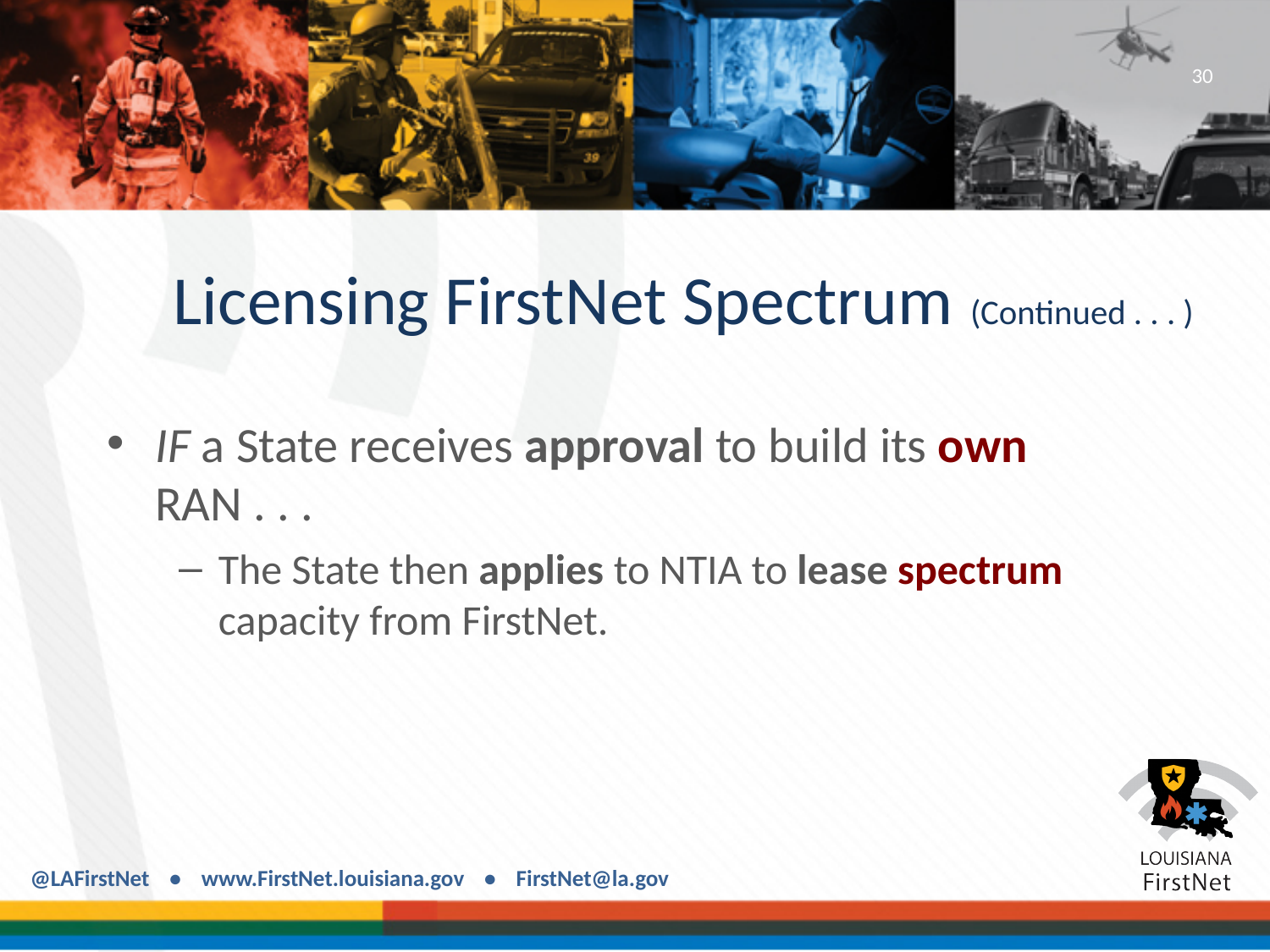

30
# Licensing FirstNet Spectrum (Continued . . . )
IF a State receives approval to build its own RAN . . .
The State then applies to NTIA to lease spectrum capacity from FirstNet.